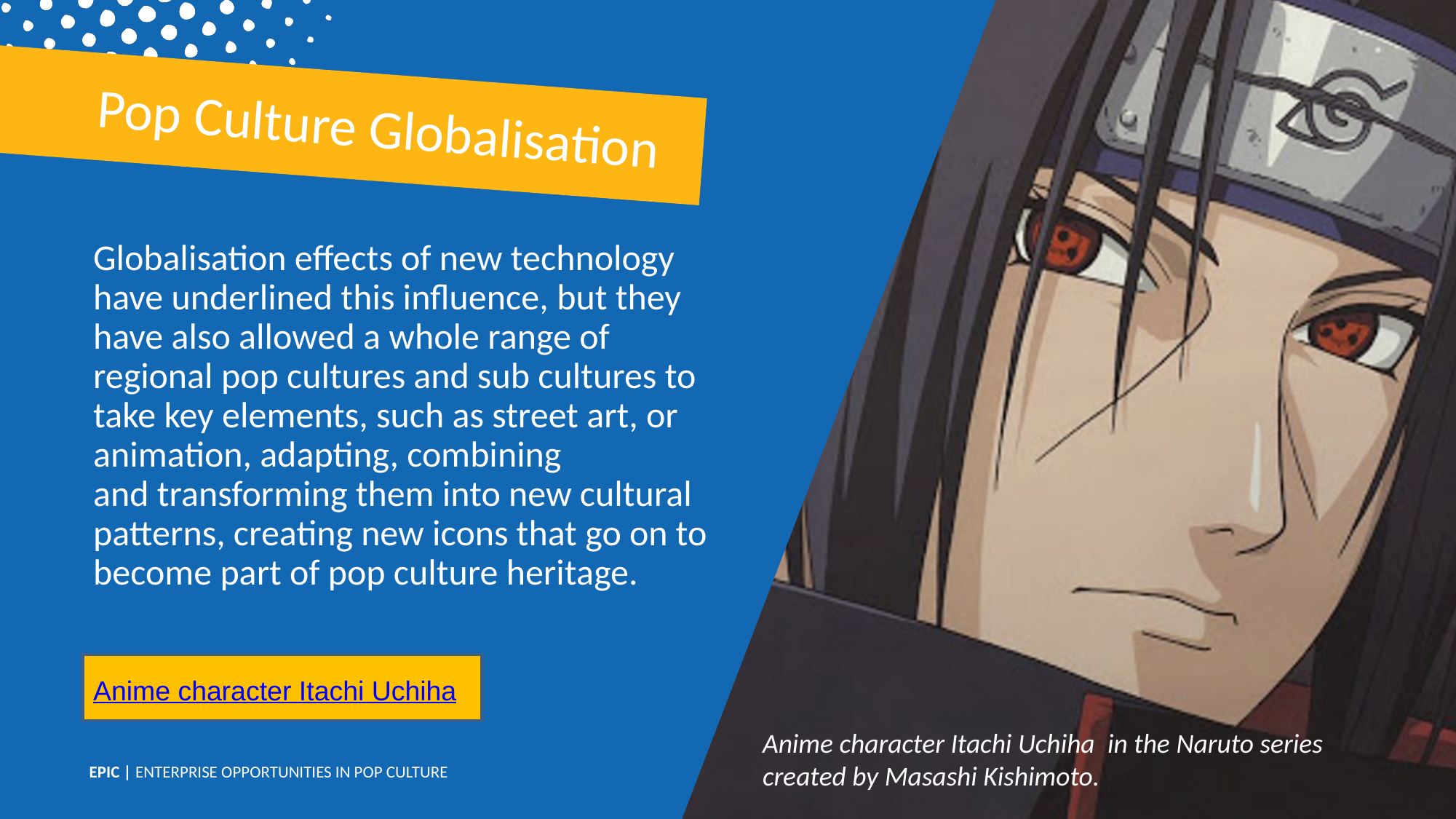

Pop Culture Globalisation
Globalisation effects of new technology have underlined this influence, but they have also allowed a whole range of regional pop cultures and sub cultures to take key elements, such as street art, or animation, adapting, combining and transforming them into new cultural patterns, creating new icons that go on to become part of pop culture heritage.

Anime character Itachi Uchiha
Anime character Itachi Uchiha  in the Naruto series created by Masashi Kishimoto.